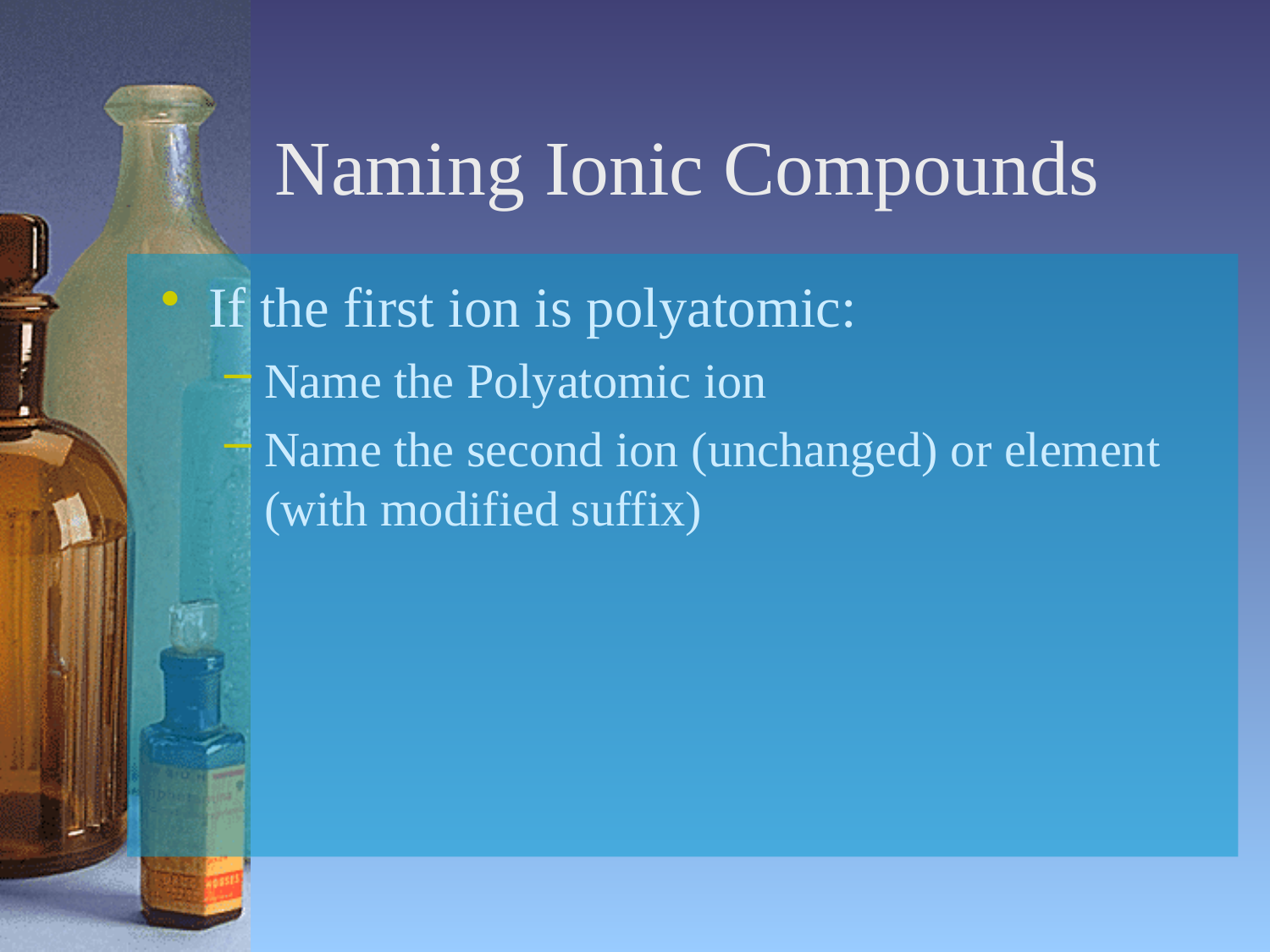

# Naming Ionic Compounds
If the first ion is polyatomic:
Name the Polyatomic ion
Name the second ion (unchanged) or element (with modified suffix)